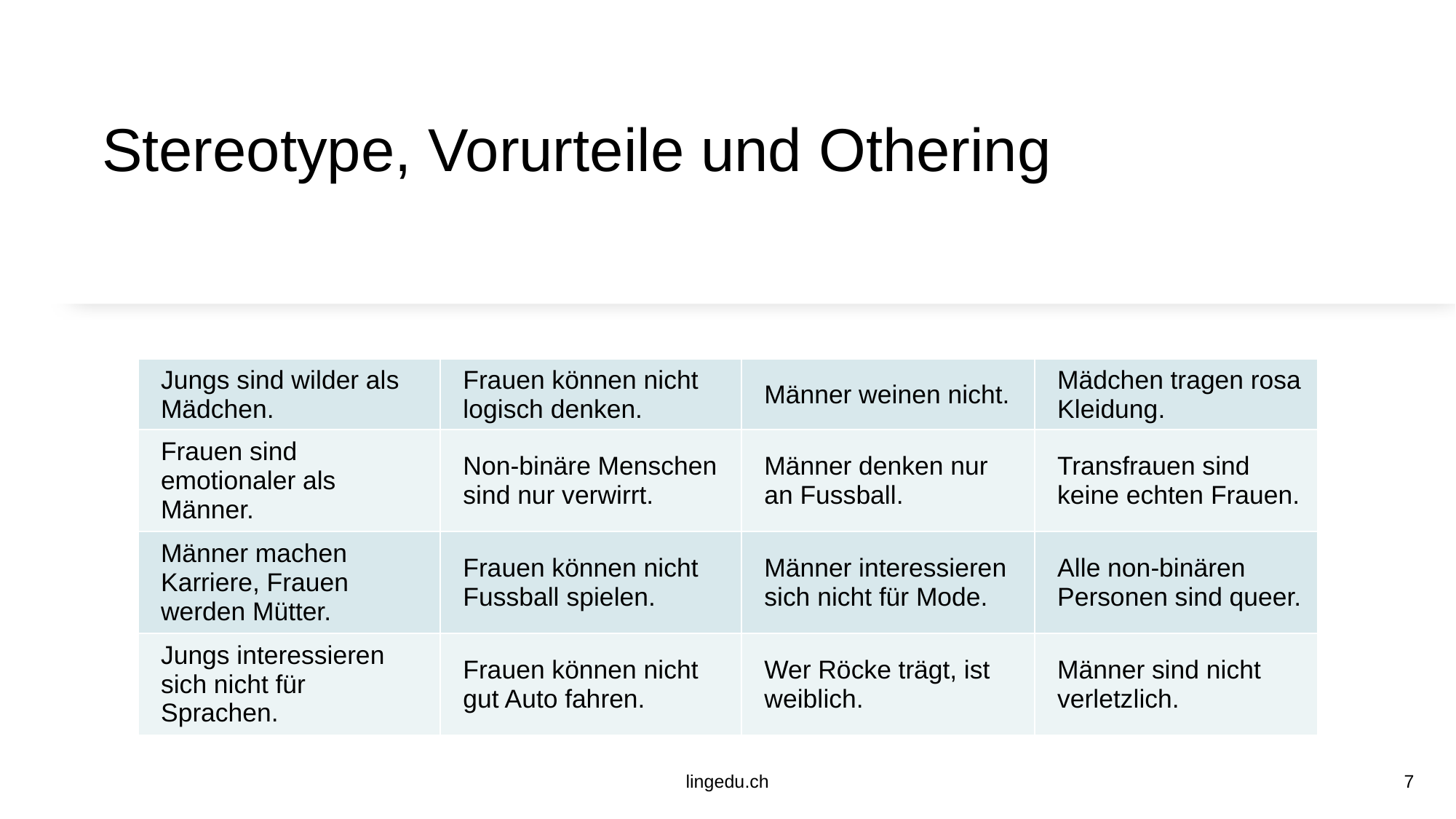

# Stereotype, Vorurteile und Othering
| Jungs sind wilder als Mädchen. | Frauen können nicht logisch denken. | Männer weinen nicht. | Mädchen tragen rosa Kleidung. |
| --- | --- | --- | --- |
| Frauen sind emotionaler als Männer. | Non-binäre Menschen sind nur verwirrt. | Männer denken nur an Fussball. | Transfrauen sind keine echten Frauen. |
| Männer machen Karriere, Frauen werden Mütter. | Frauen können nicht Fussball spielen. | Männer interessieren sich nicht für Mode. | Alle non-binären Personen sind queer. |
| Jungs interessieren sich nicht für Sprachen. | Frauen können nicht gut Auto fahren. | Wer Röcke trägt, ist weiblich. | Männer sind nicht verletzlich. |
lingedu.ch
7